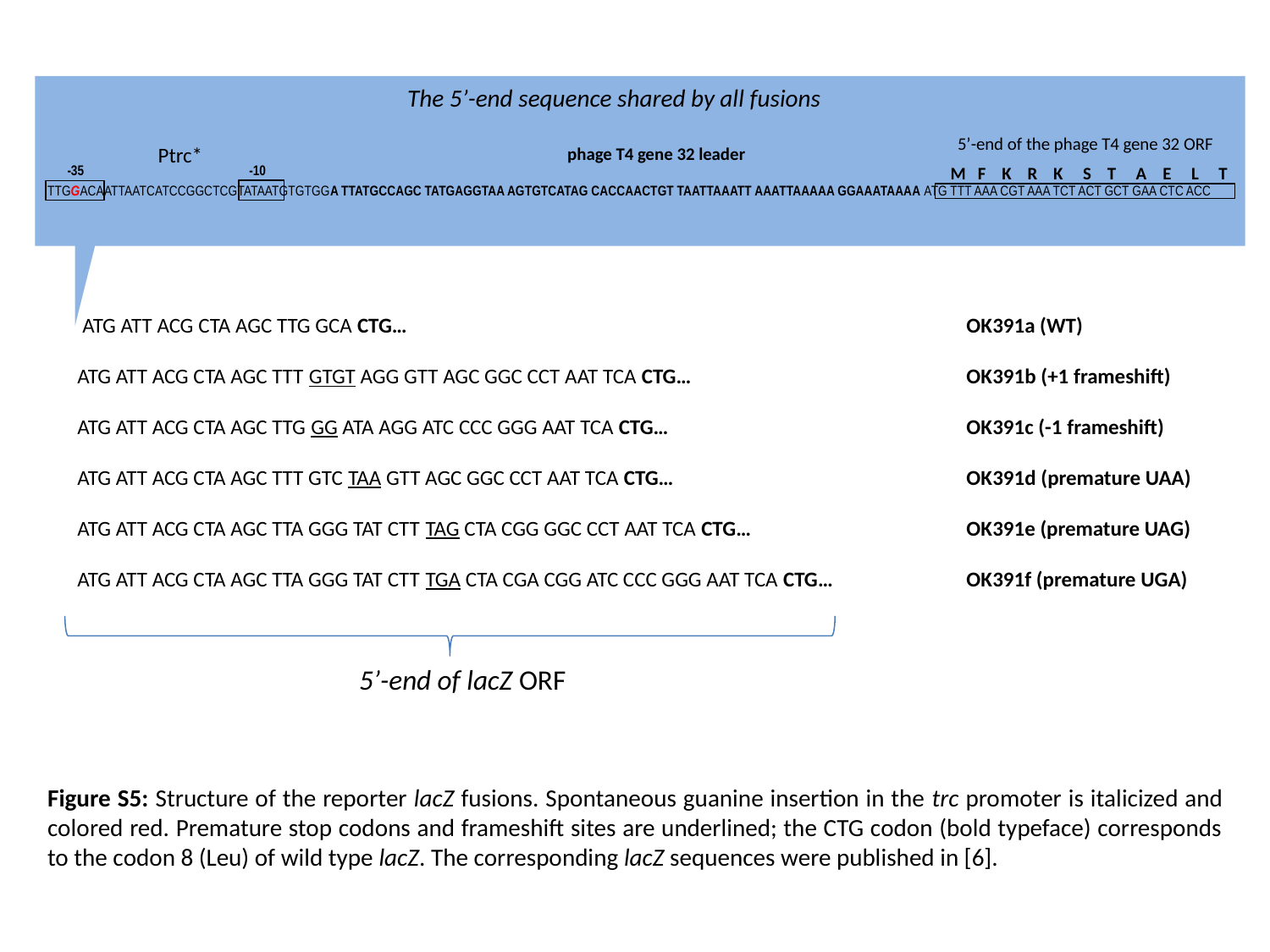

The 5’-end sequence shared by all fusions
5’-end of the phage T4 gene 32 ORF
Ptrc*
phage T4 gene 32 leader
-35                                                    -10
M   F    K    R    K     S    T     A    E     L     T
TTGGACAATTAATCATCCGGCTCGTATAATGTGTGGA TTATGCCAGC TATGAGGTAA AGTGTCATAG CACCAACTGT TAATTAAATT AAATTAAAAA GGAAATAAAA ATG TTT AAA CGT AAA TCT ACT GCT GAA CTC ACC

 ATG ATT ACG CTA AGC TTG GCA CTG…					OK391a (WT)

ATG ATT ACG CTA AGC TTT GTGT AGG GTT AGC GGC CCT AAT TCA CTG…			OK391b (+1 frameshift)

ATG ATT ACG CTA AGC TTG GG ATA AGG ATC CCC GGG AAT TCA CTG…                  		OK391c (-1 frameshift)

ATG ATT ACG CTA AGC TTT GTC TAA GTT AGC GGC CCT AAT TCA CTG…			OK391d (premature UAA)

ATG ATT ACG CTA AGC TTA GGG TAT CTT TAG CTA CGG GGC CCT AAT TCA CTG…		OK391e (premature UAG)

ATG ATT ACG CTA AGC TTA GGG TAT CTT TGA CTA CGA CGG ATC CCC GGG AAT TCA CTG…		OK391f (premature UGA)

5’-end of lacZ ORF
Figure S5: Structure of the reporter lacZ fusions. Spontaneous guanine insertion in the trc promoter is italicized and colored red. Premature stop codons and frameshift sites are underlined; the CTG codon (bold typeface) corresponds to the codon 8 (Leu) of wild type lacZ. The corresponding lacZ sequences were published in [6].